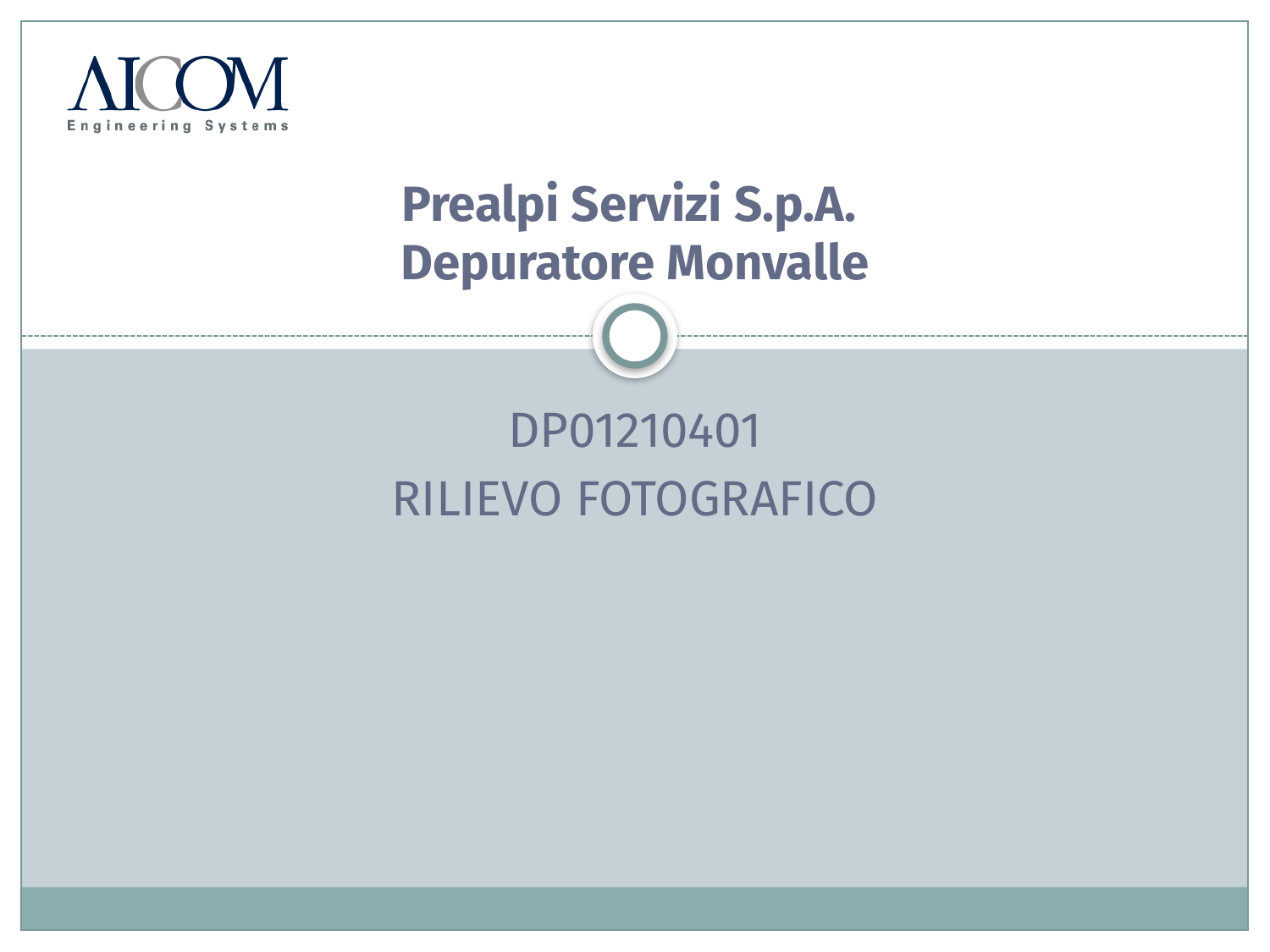

# Prealpi Servizi S.p.A. Depuratore Monvalle
DP01210401
Rilievo fotografico